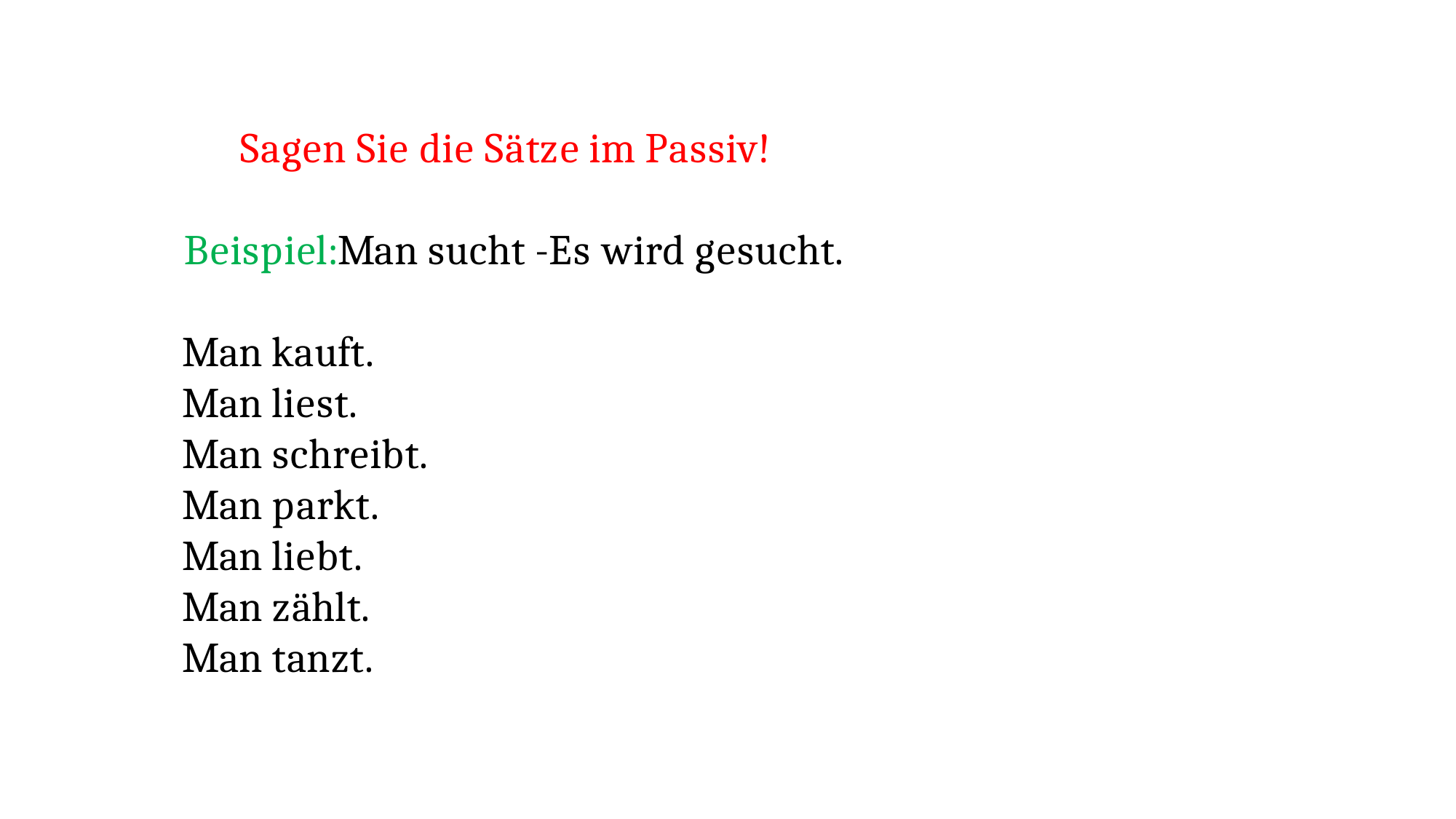

Sagen Sie die Sätze im Passiv!

Beispiel:Man sucht -Es wird gesucht.

Man kauft.
Man liest.
Man schreibt.
Man parkt.
Man liebt.
Man zählt.
Man tanzt.